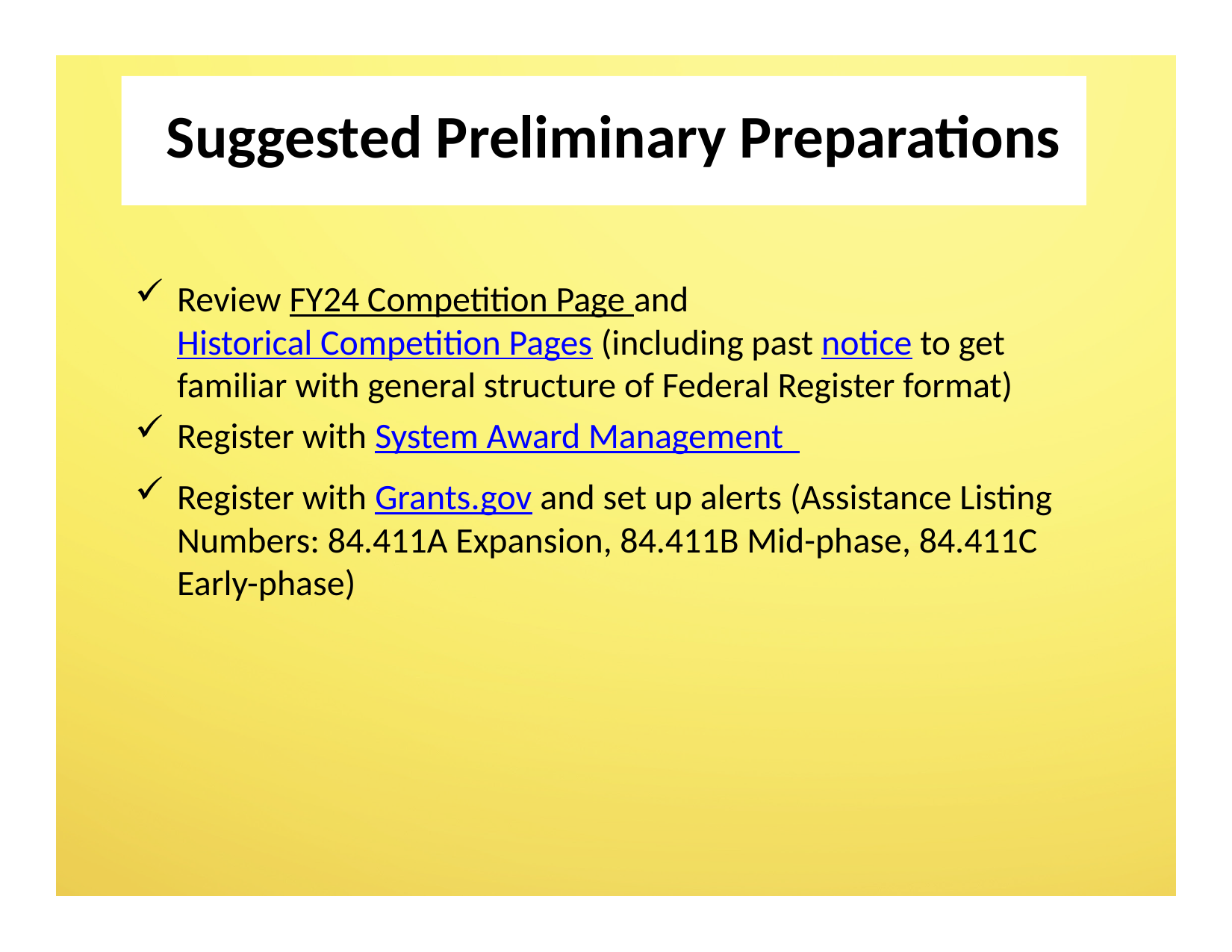

Suggested Preliminary Preparations
Review FY24 Competition Page and Historical Competition Pages (including past notice to get familiar with general structure of Federal Register format)
Register with System Award Management
Register with Grants.gov and set up alerts (Assistance Listing Numbers: 84.411A Expansion, 84.411B Mid-phase, 84.411C Early-phase)